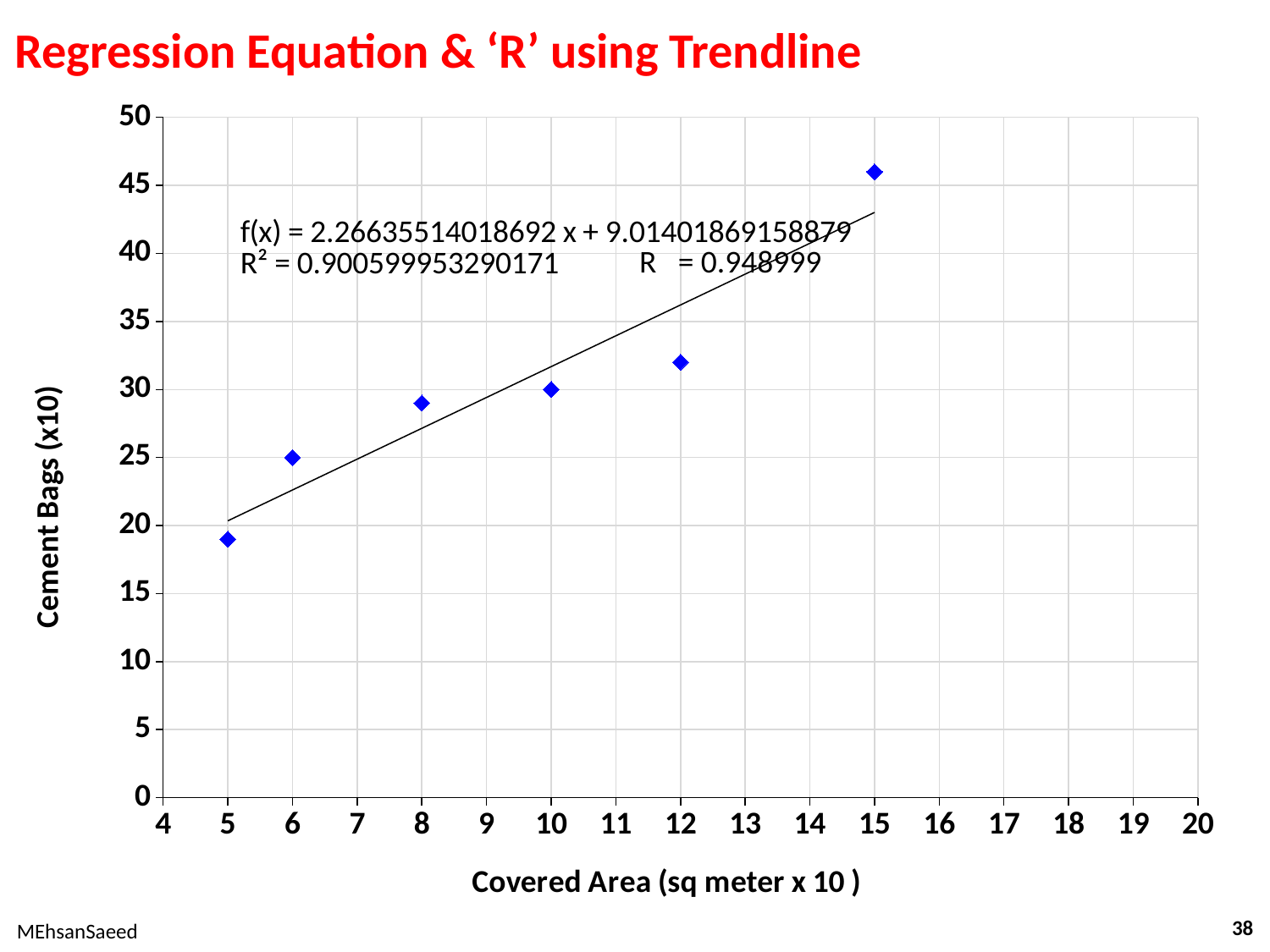

# Regression Equation & ‘R’ using Trendline

### Chart

| Category | Cement Bags (x10) |
|---|---|
R   = 0.948999
38
MEhsanSaeed